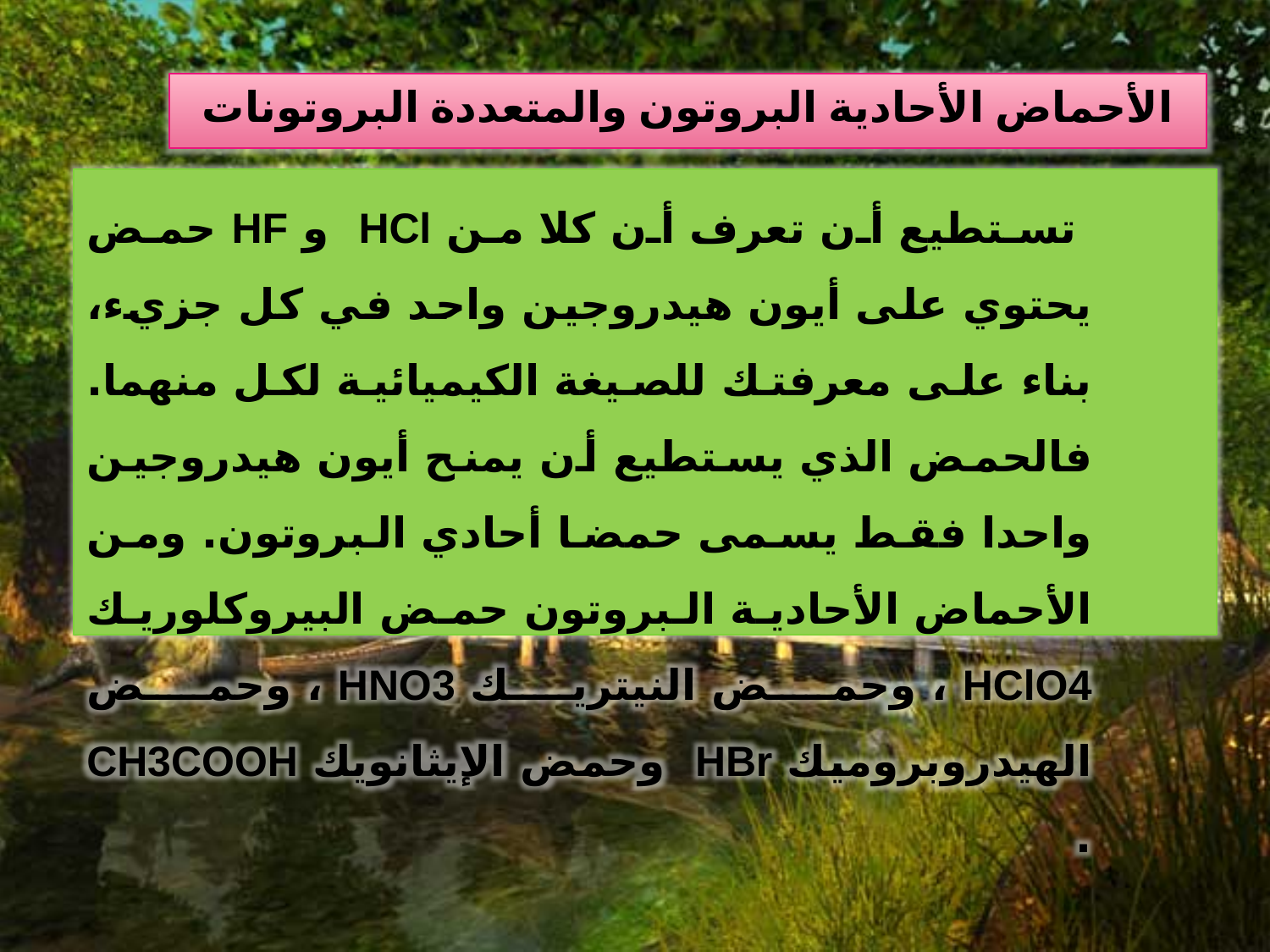

الأحماض الأحادية البروتون والمتعددة البروتونات
        تستطيع أن تعرف أن كلا من HCl  و HF حمض يحتوي على أيون هيدروجين واحد في كل جزيء، بناء على معرفتك للصيغة الكيميائية لكل منهما. فالحمض الذي يستطيع أن يمنح أيون هيدروجين واحدا فقط يسمى حمضا أحادي البروتون. ومن الأحماض الأحادية البروتون حمض البيروكلوريك HClO4 ، وحمض النيتريك HNO3 ، وحمض الهيدروبروميك HBr  وحمض الإيثانويك CH3COOH .